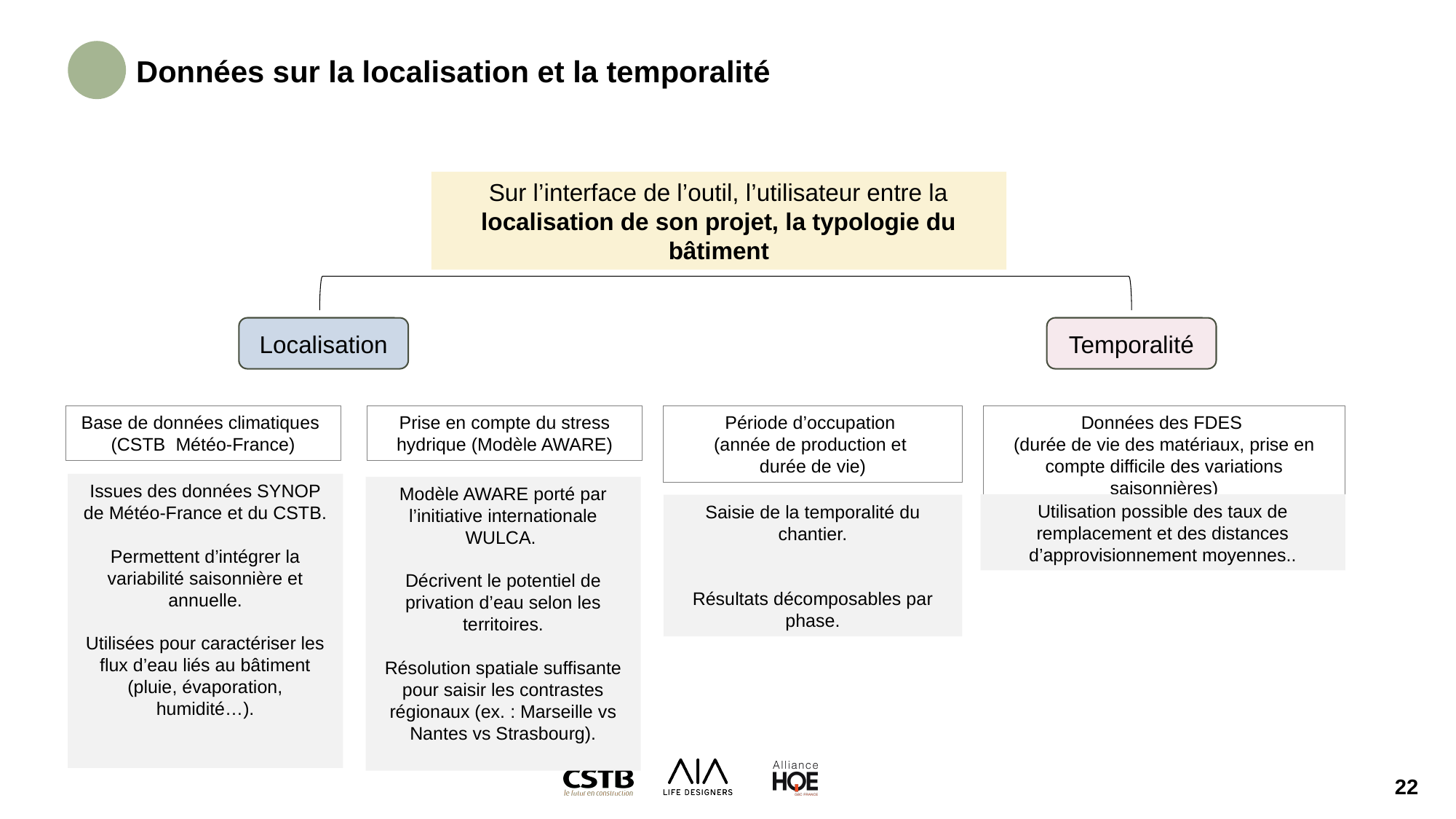

# Données sur la localisation et la temporalité
Sur l’interface de l’outil, l’utilisateur entre la localisation de son projet, la typologie du bâtiment
Temporalité
Localisation
Base de données climatiques  (CSTB  Météo-France)
Prise en compte du stress hydrique (Modèle AWARE)
Période d’occupation
(année de production et
durée de vie)
Données des FDES
(durée de vie des matériaux, prise en compte difficile des variations saisonnières)
Issues des données SYNOP de Météo-France et du CSTB.

Permettent d’intégrer la variabilité saisonnière et annuelle.

Utilisées pour caractériser les flux d’eau liés au bâtiment (pluie, évaporation, humidité…).

Modèle AWARE porté par l’initiative internationale WULCA.

Décrivent le potentiel de privation d’eau selon les territoires.

Résolution spatiale suffisante pour saisir les contrastes régionaux (ex. : Marseille vs Nantes vs Strasbourg).

Utilisation possible des taux de remplacement et des distances d’approvisionnement moyennes..
Saisie de la temporalité du chantier.

Résultats décomposables par phase.